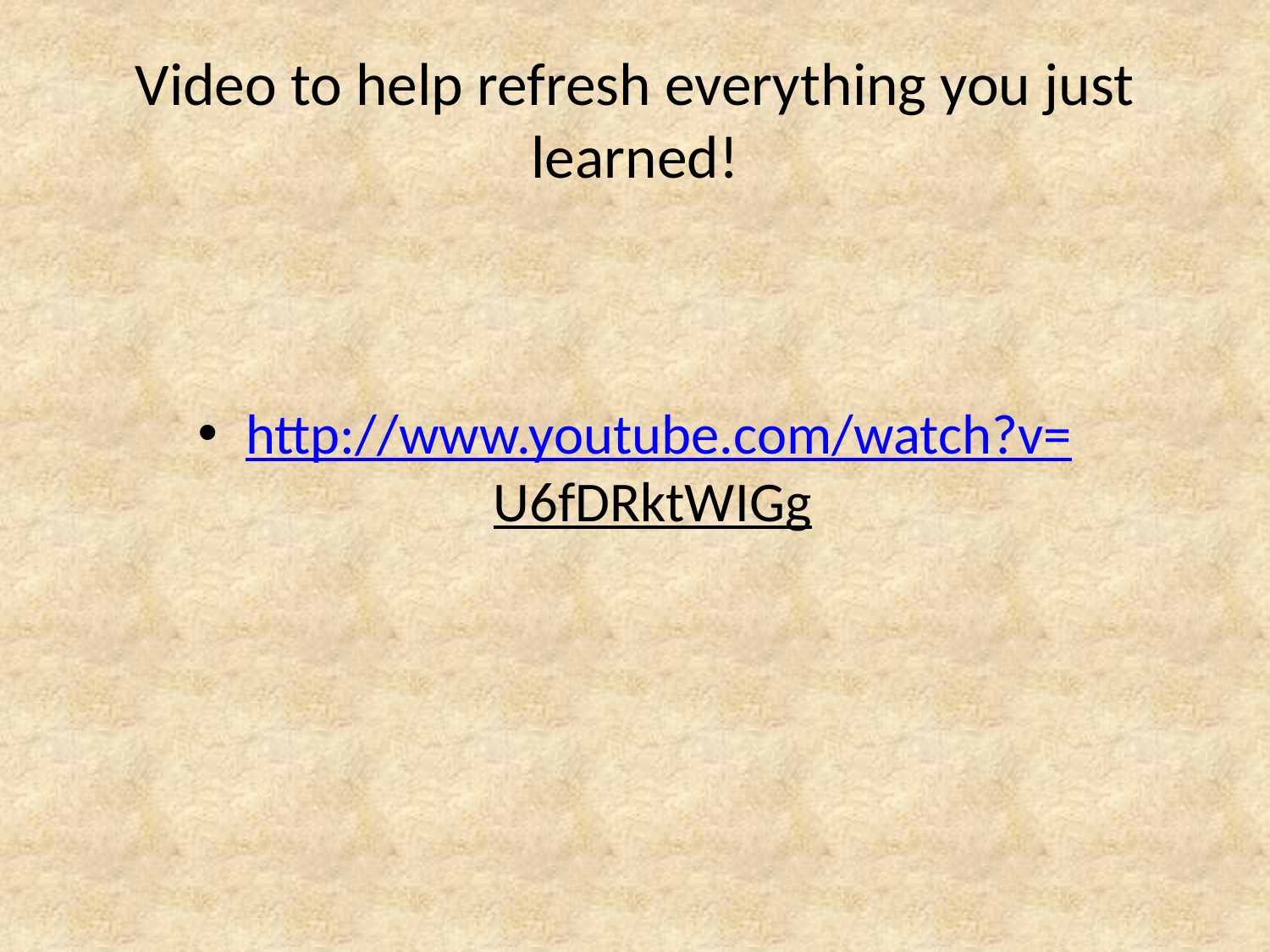

# Video to help refresh everything you just learned!
http://www.youtube.com/watch?v=U6fDRktWIGg